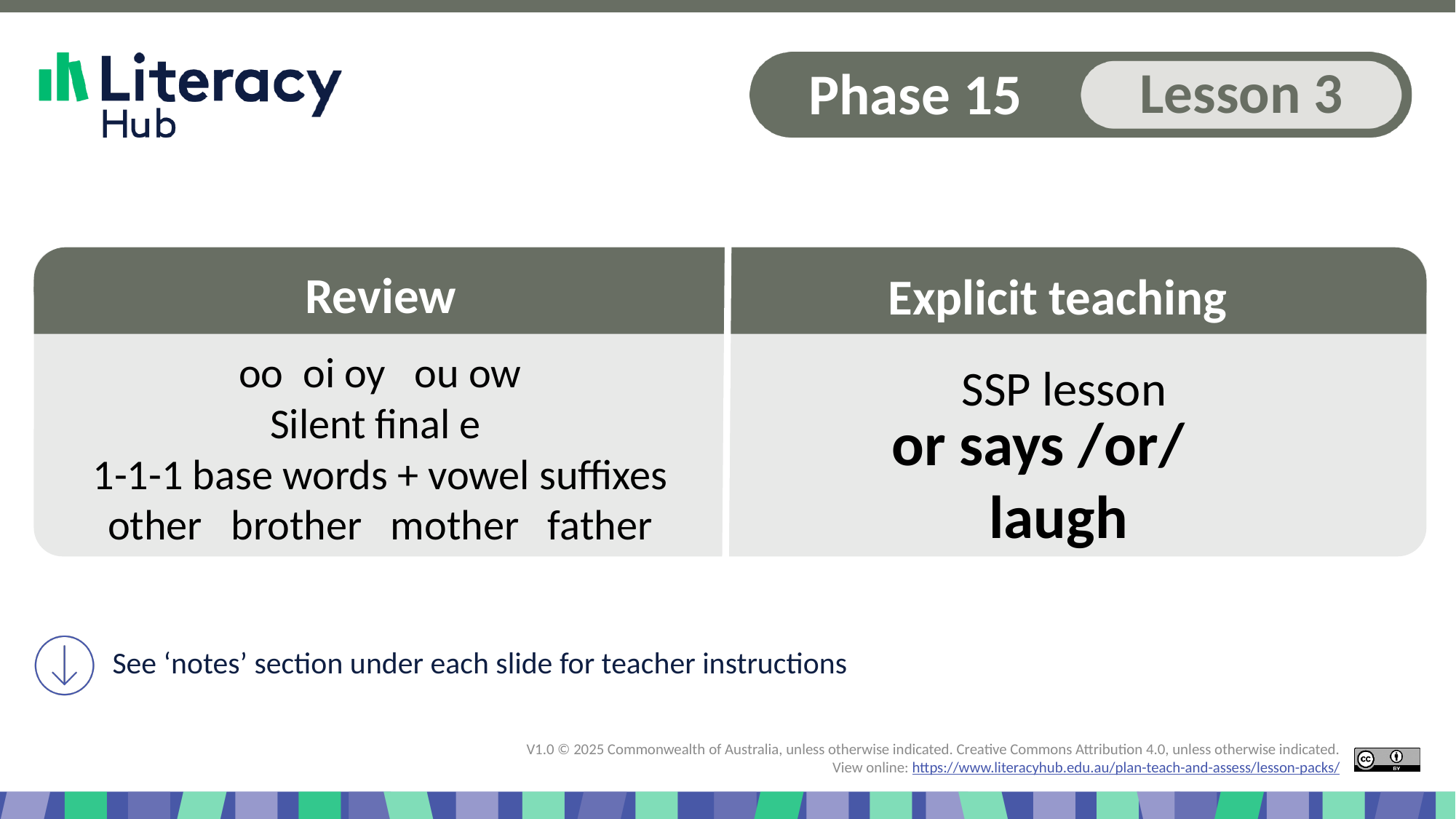

Slide 1 Explicit teaching Phase 15, lesson 3. or says /or/
oo  oi oy   ou ow
Silent final e
1-1-1 base words + vowel suffixes
other   brother   mother   father
or says /or/
laugh